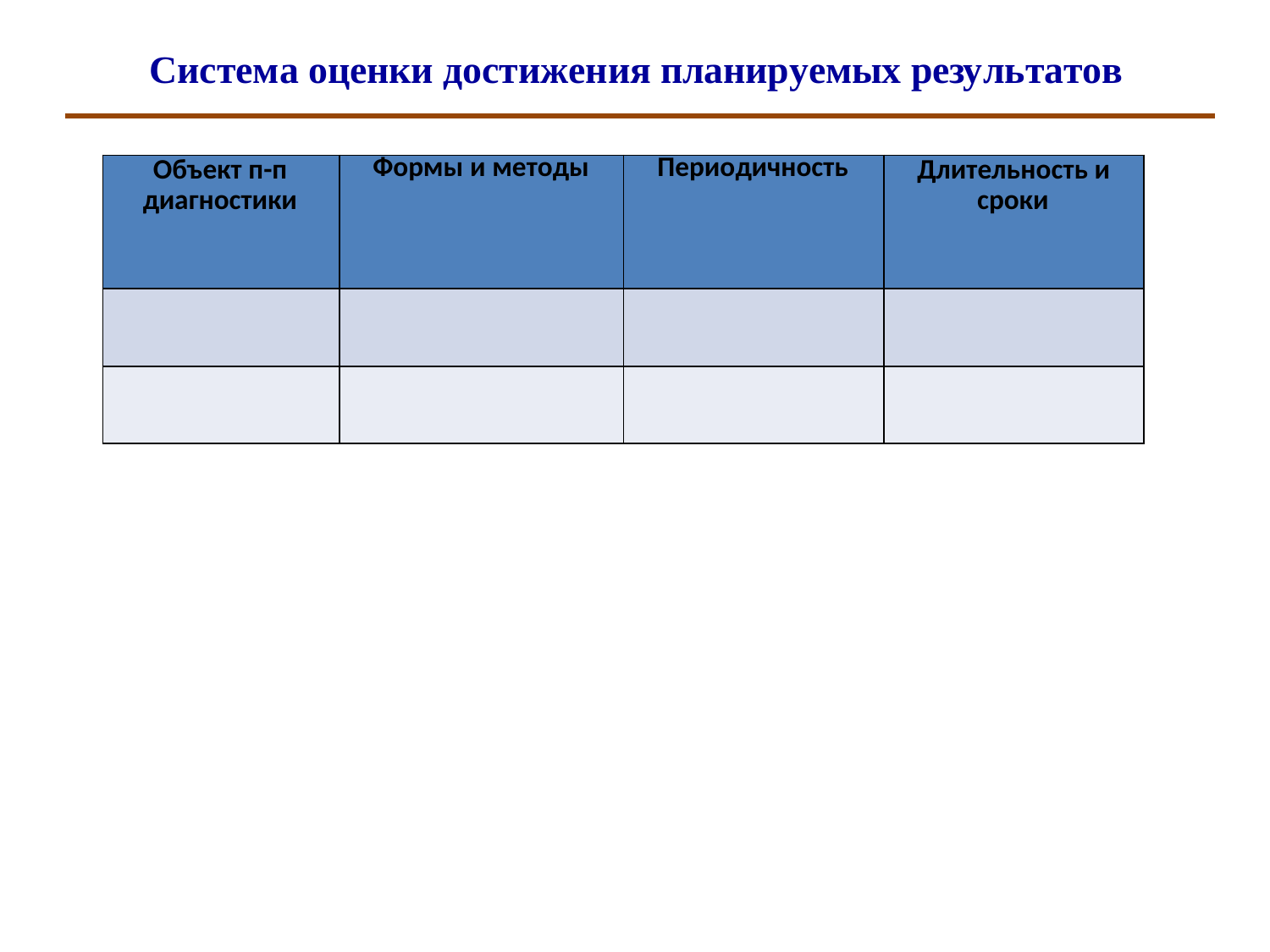

# Система оценки достижения планируемых результатов
| Объект п-п диагностики | Формы и методы | Периодичность | Длительность и сроки |
| --- | --- | --- | --- |
|  |  |  |  |
|  |  |  |  |